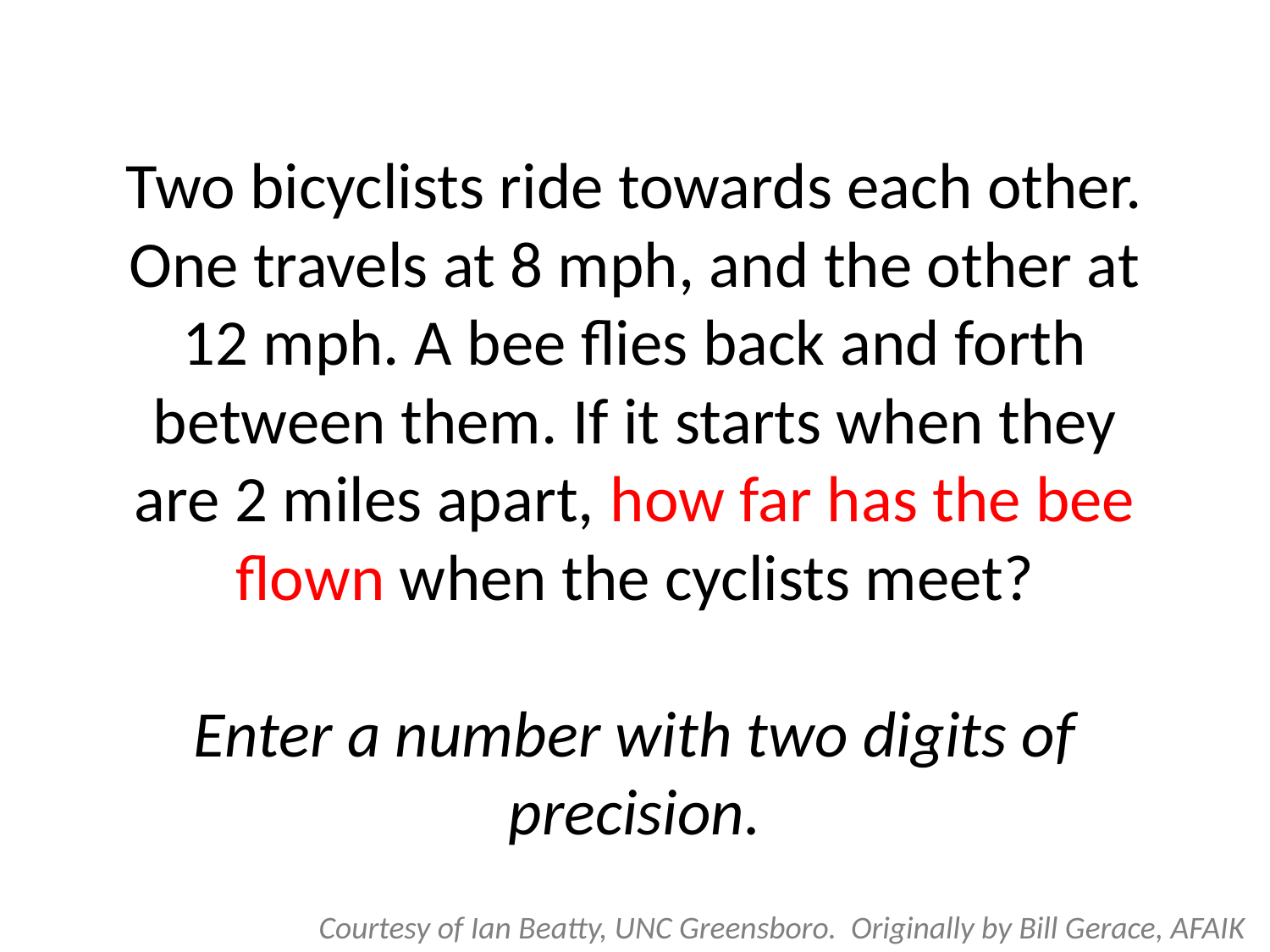

# Two bicyclists ride towards each other. One travels at 8 mph, and the other at 12 mph. A bee flies back and forth between them. If it starts when they are 2 miles apart, how far has the bee flown when the cyclists meet? Enter a number with two digits of precision.
Courtesy of Ian Beatty, UNC Greensboro.  Originally by Bill Gerace, AFAIK